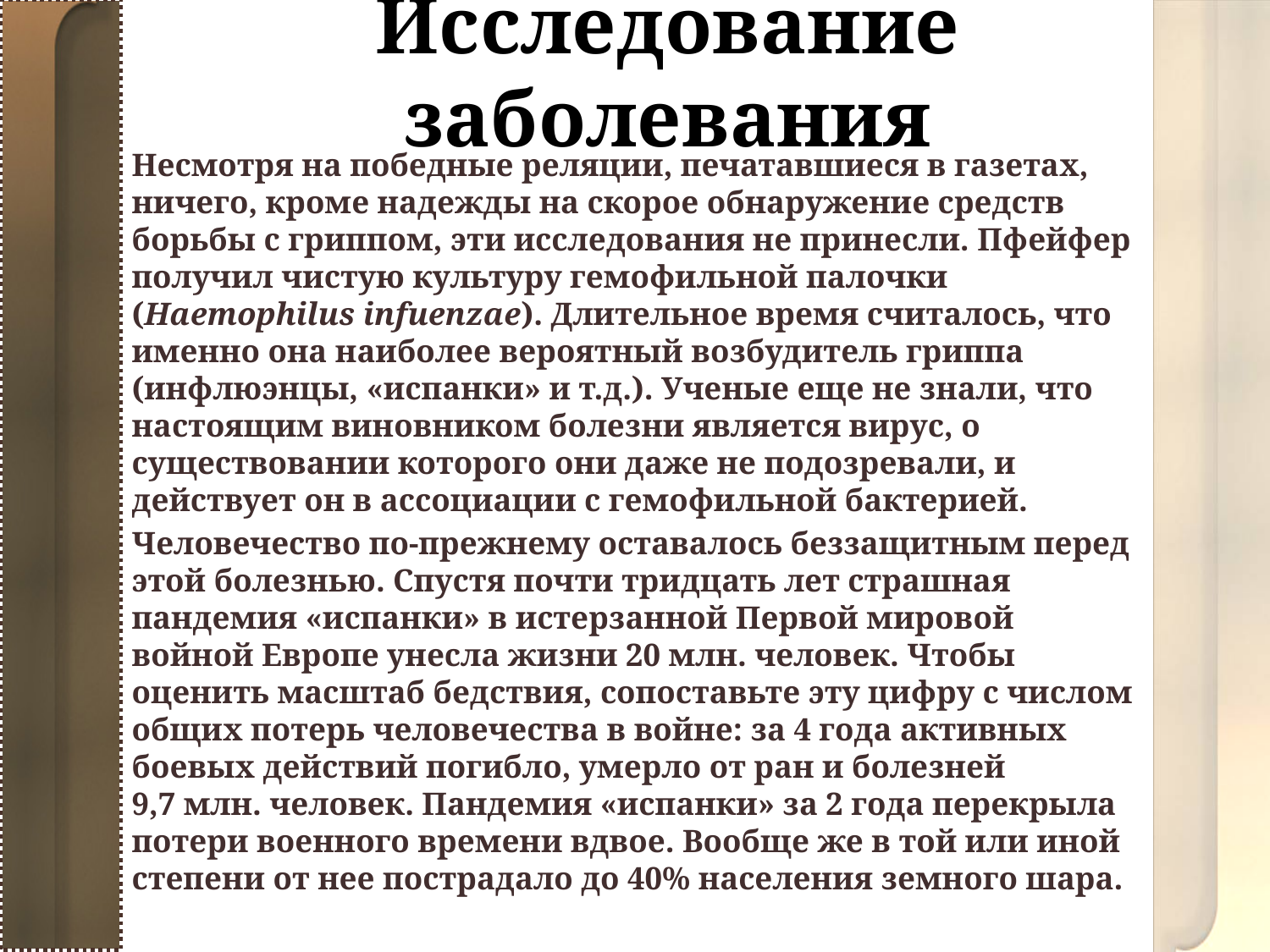

# Исследование заболевания
Несмотря на победные реляции, печатавшиеся в газетах, ничего, кроме надежды на скорое обнаружение средств борьбы с гриппом, эти исследования не принесли. Пфейфер получил чистую культуру гемофильной палочки (Haemophilus infuenzae). Длительное время считалось, что именно она наиболее вероятный возбудитель гриппа (инфлюэнцы, «испанки» и т.д.). Ученые еще не знали, что настоящим виновником болезни является вирус, о существовании которого они даже не подозревали, и действует он в ассоциации с гемофильной бактерией.
Человечество по-прежнему оставалось беззащитным перед этой болезнью. Спустя почти тридцать лет страшная пандемия «испанки» в истерзанной Первой мировой войной Европе унесла жизни 20 млн. человек. Чтобы оценить масштаб бедствия, сопоставьте эту цифру с числом общих потерь человечества в войне: за 4 года активных боевых действий погибло, умерло от ран и болезней 9,7 млн. человек. Пандемия «испанки» за 2 года перекрыла потери военного времени вдвое. Вообще же в той или иной степени от нее пострадало до 40% населения земного шара.